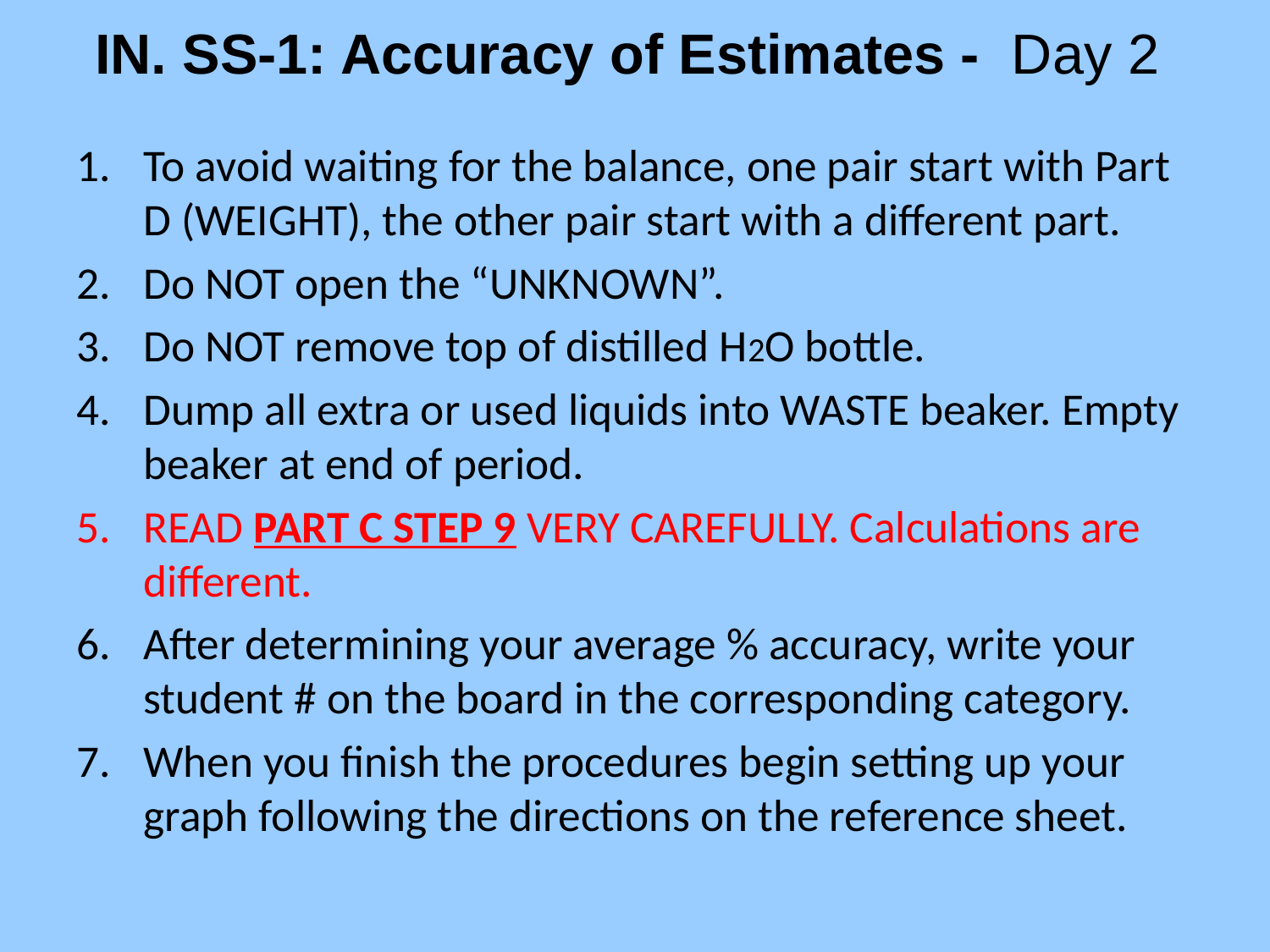

# IN. SS-1: Accuracy of Estimates -  Day 2
To avoid waiting for the balance, one pair start with Part D (WEIGHT), the other pair start with a different part.
Do NOT open the “UNKNOWN”.
Do NOT remove top of distilled H2O bottle.
Dump all extra or used liquids into WASTE beaker. Empty beaker at end of period.
READ PART C STEP 9 VERY CAREFULLY. Calculations are different.
After determining your average % accuracy, write your student # on the board in the corresponding category.
When you finish the procedures begin setting up your graph following the directions on the reference sheet.